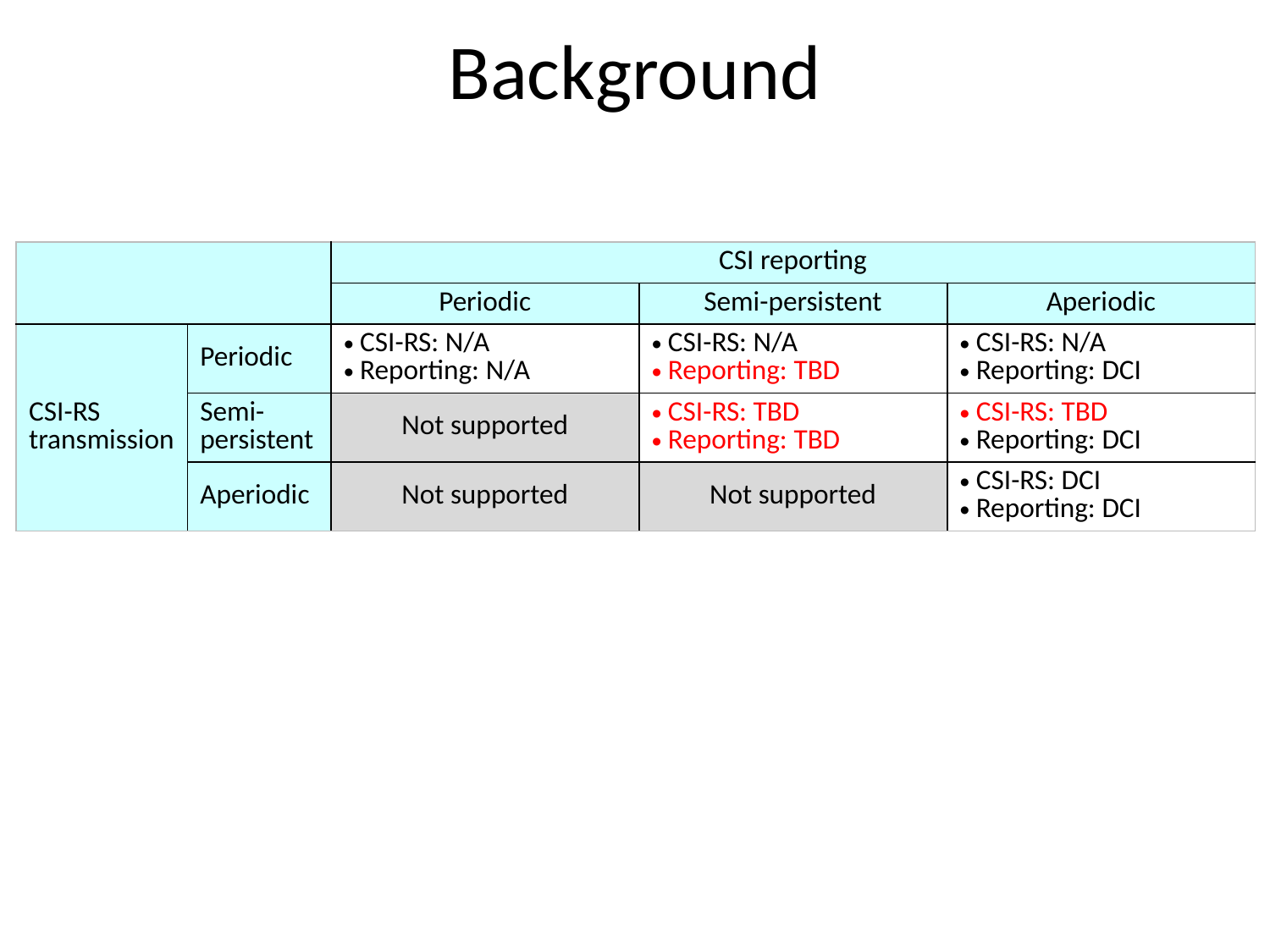

# Background
|  |  | CSI reporting |  |  |
| --- | --- | --- | --- | --- |
|  |  | Periodic | Semi-persistent | Aperiodic |
| CSI-RS transmission | Periodic | CSI-RS: N/A Reporting: N/A | CSI-RS: N/A Reporting: TBD | CSI-RS: N/A Reporting: DCI |
|  | Semi-persistent | Not supported | CSI-RS: TBD Reporting: TBD | CSI-RS: TBD Reporting: DCI |
|  | Aperiodic | Not supported | Not supported | CSI-RS: DCI Reporting: DCI |